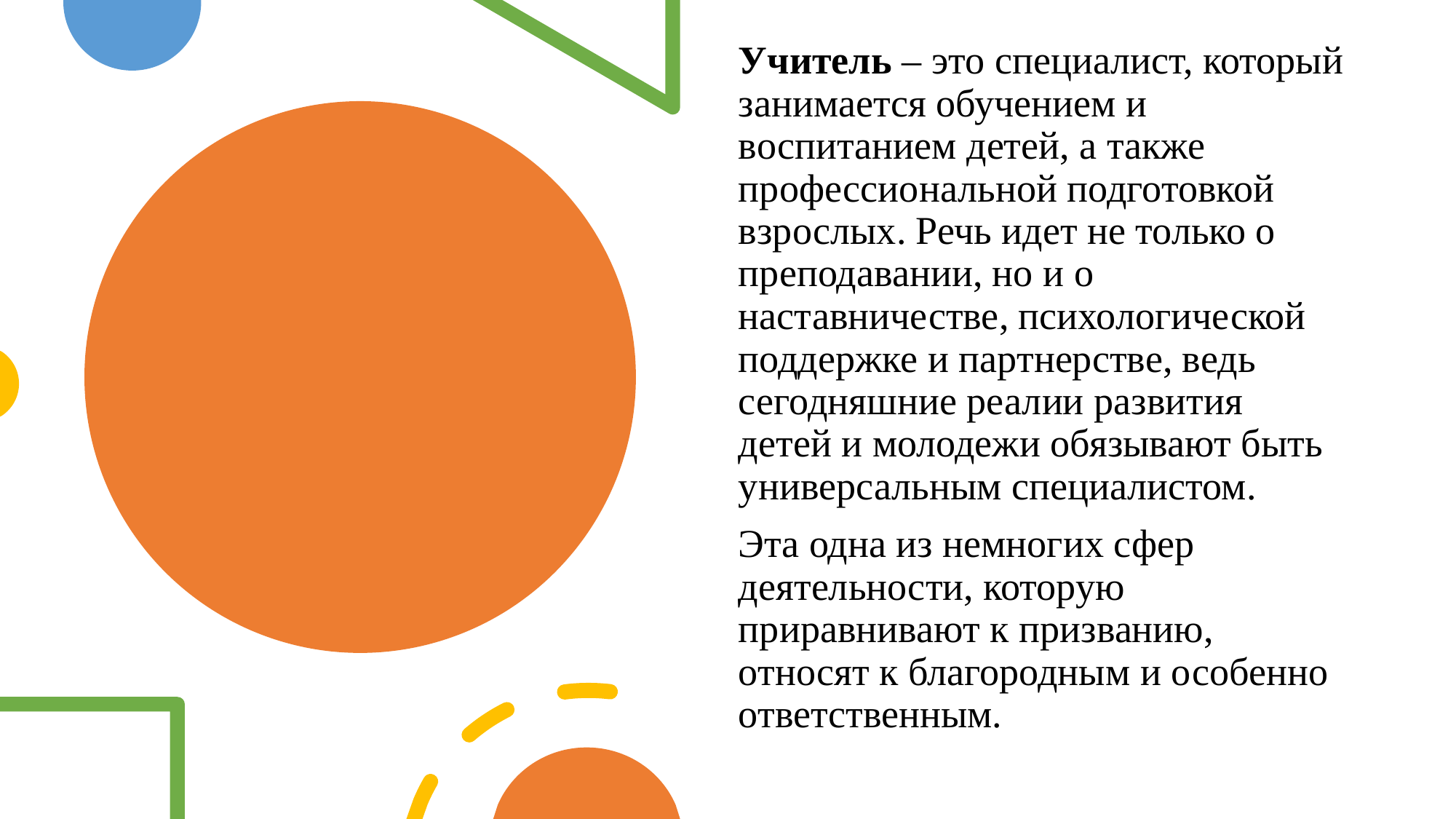

Учитель – это специалист, который занимается обучением и воспитанием детей, а также профессиональной подготовкой взрослых. Речь идет не только о преподавании, но и о наставничестве, психологической поддержке и партнерстве, ведь сегодняшние реалии развития детей и молодежи обязывают быть универсальным специалистом.
Эта одна из немногих сфер деятельности, которую приравнивают к призванию, относят к благородным и особенно ответственным.